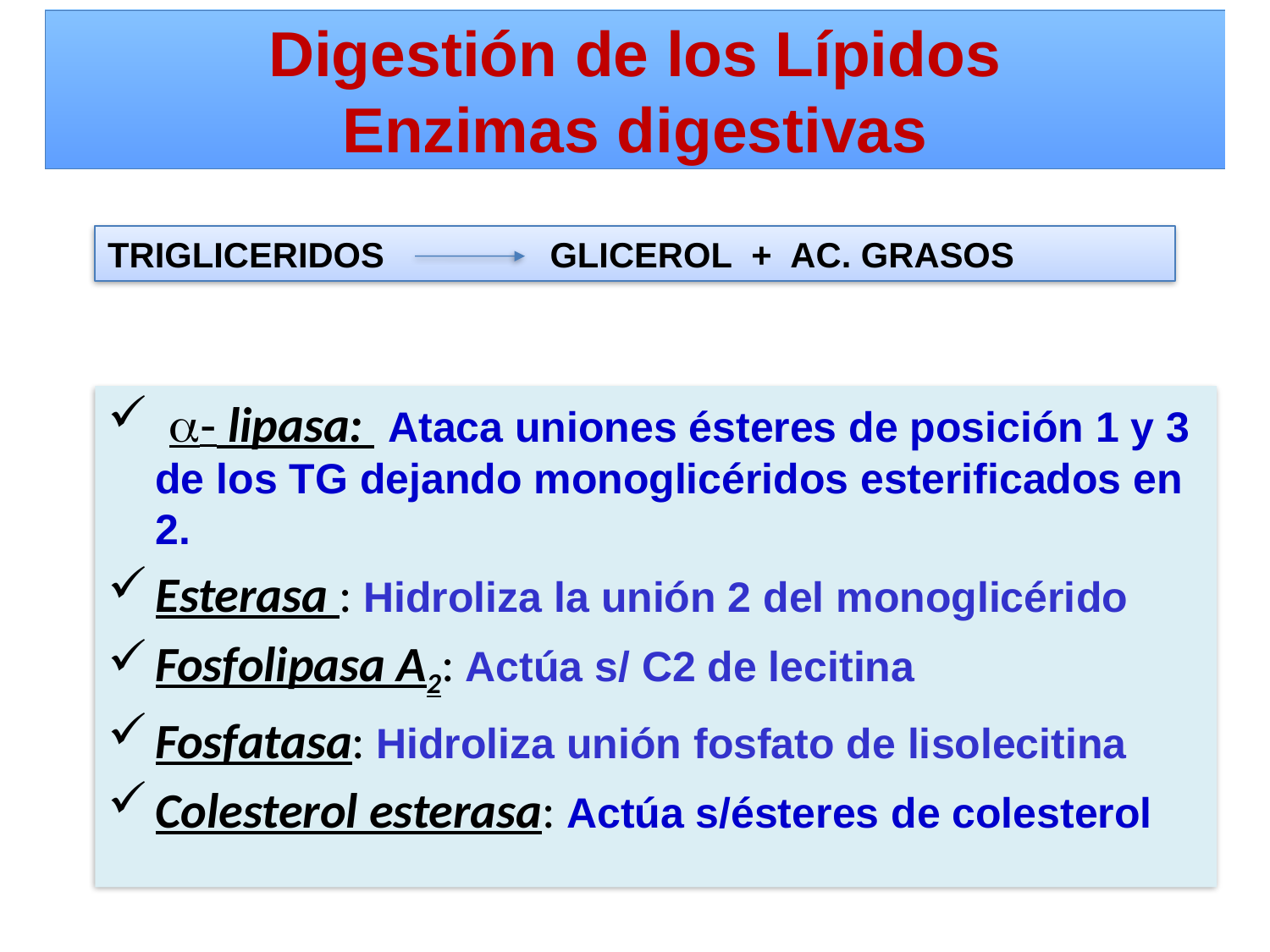

# Digestión de los Lípidos Enzimas digestivas
TRIGLICERIDOS                 GLICEROL  +  AC. GRASOS

 α- lipasa:  Ataca uniones ésteres de posición 1 y 3 de los TG dejando monoglicéridos esterificados en 2.
Esterasa : Hidroliza la unión 2 del monoglicérido
Fosfolipasa A2: Actúa s/ C2 de lecitina
Fosfatasa: Hidroliza unión fosfato de lisolecitina
Colesterol esterasa: Actúa s/ésteres de colesterol